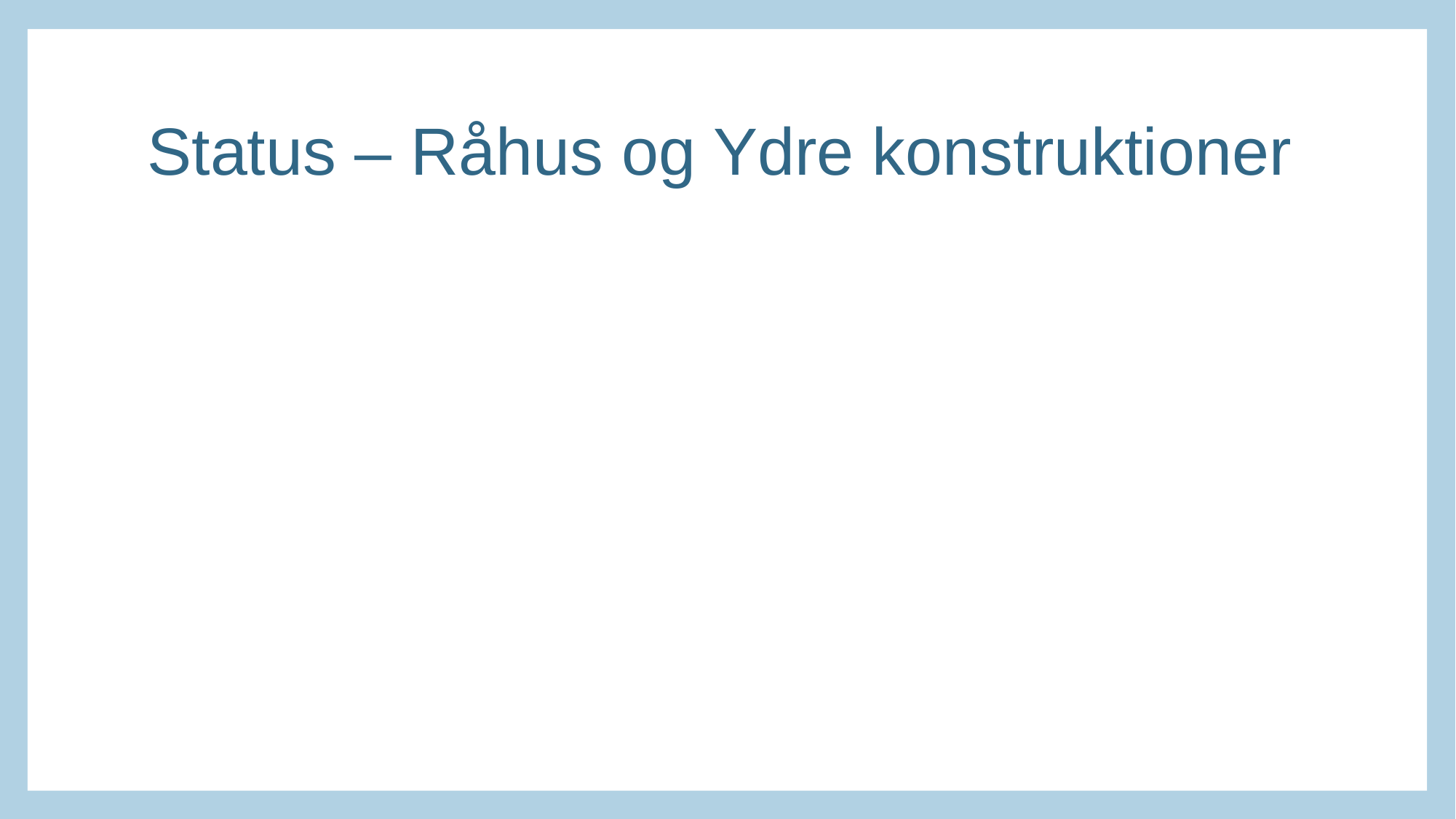

# Status – Råhus og Ydre konstruktioner